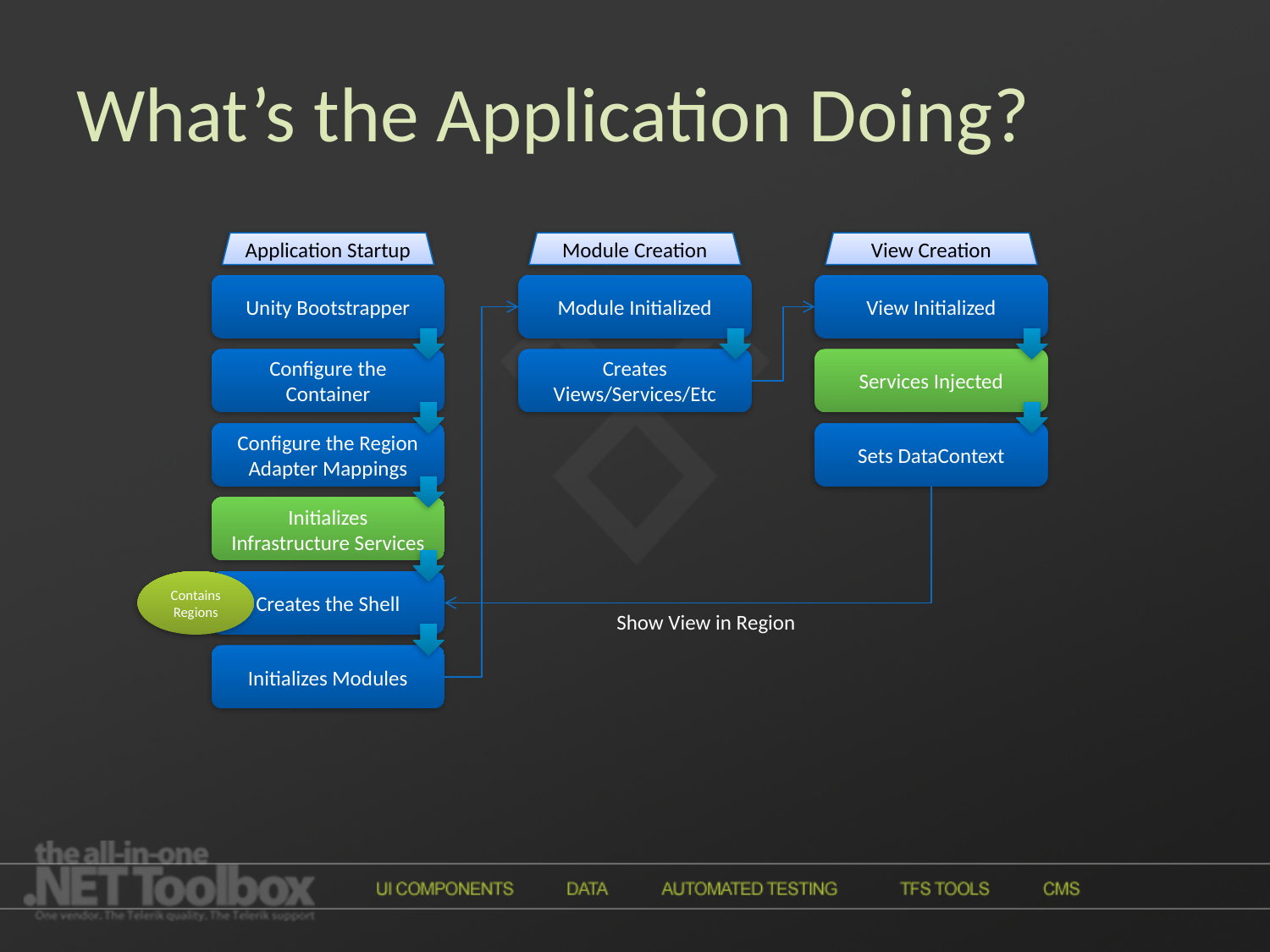

# What’s the Application Doing?
Application Startup
Module Creation
View Creation
Unity Bootstrapper
Module Initialized
View Initialized

Configure the Container
Creates Views/Services/Etc
Services Injected

Configure the Region Adapter Mappings
Sets DataContext

Initializes Infrastructure Services

Contains Regions
Creates the Shell
Show View in Region

Initializes Modules